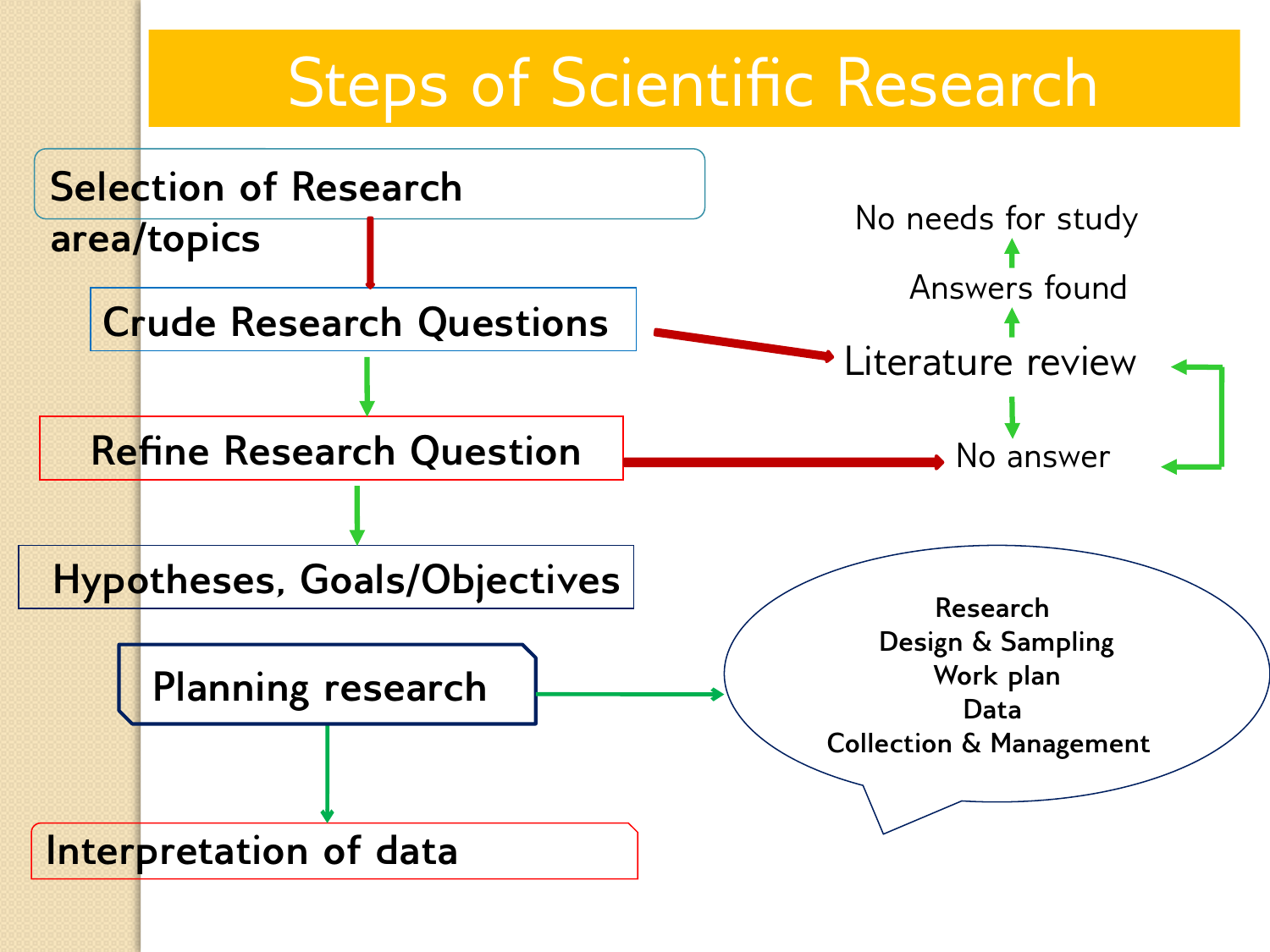

Steps of Scientific Research
Selection of Research area/topics
No needs for study

Answers found
Crude Research Questions

Literature review

 Refine Research Question
No answer

  Hypotheses, Goals/Objectives
Research
Design & Sampling
Work plan
Data
Collection & Management
Planning research
Interpretation of data